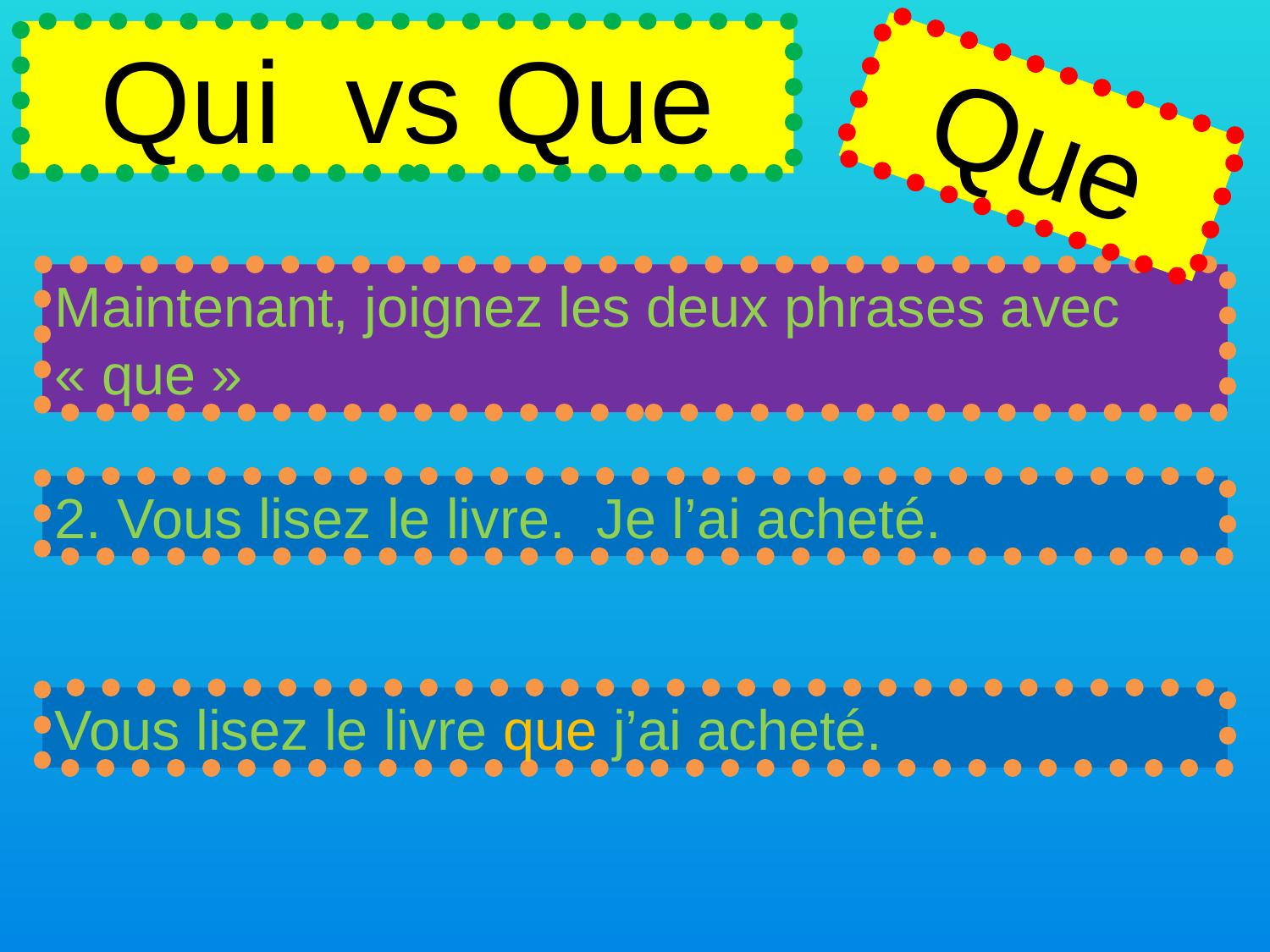

Qui  vs Que
Que
Maintenant, joignez les deux phrases avec « que »
2. Vous lisez le livre.  Je l’ai acheté.
Vous lisez le livre que j’ai acheté.